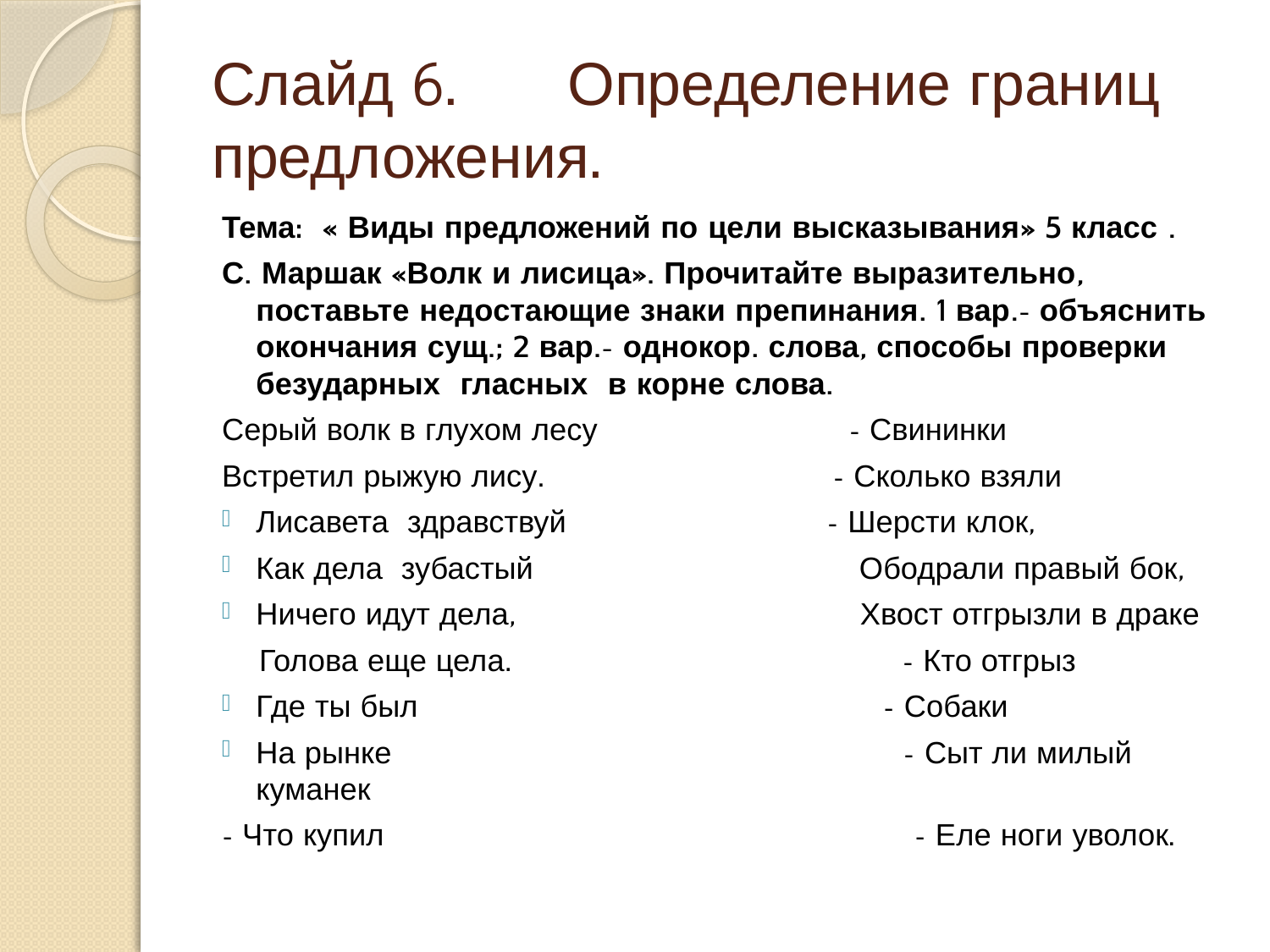

# Слайд 6.      Определение границ предложения.
Тема:  « Виды предложений по цели высказывания» 5 класс .
С. Маршак «Волк и лисица». Прочитайте выразительно, поставьте недостающие знаки препинания. 1 вар.- объяснить окончания сущ.; 2 вар.- однокор. слова, способы проверки безударных  гласных  в корне слова.
Серый волк в глухом лесу                           - Свининки
Встретил рыжую лису.                               - Сколько взяли
Лисавета  здравствуй                            - Шерсти клок,
Как дела  зубастый                                   Ободрали правый бок,
Ничего идут дела,                                     Хвост отгрызли в драке
    Голова еще цела.                                          - Кто отгрыз
Где ты был                                                  - Собаки
На рынке                                                       - Сыт ли милый куманек
- Что купил                                                         - Еле ноги уволок.